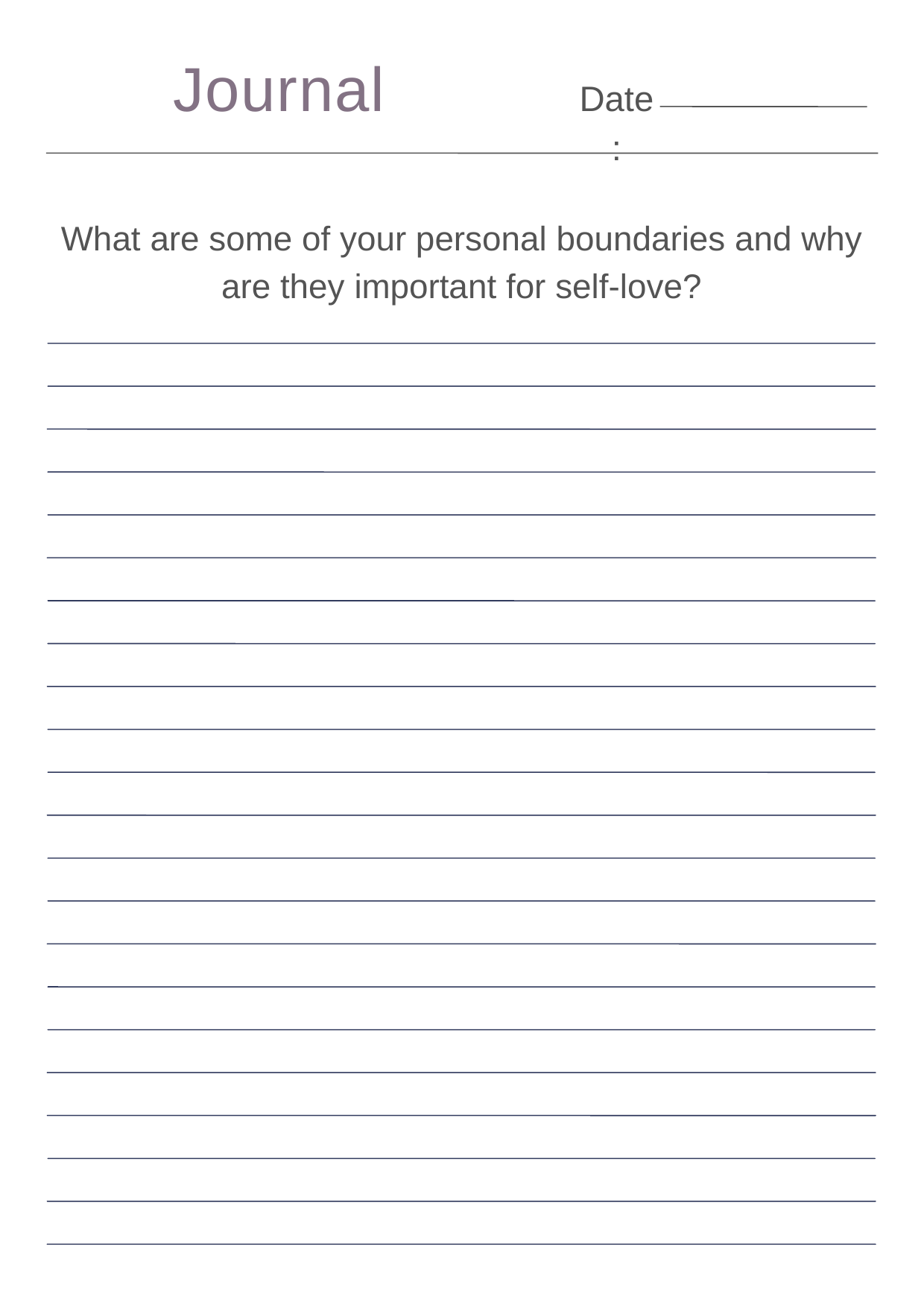

Journal
Date:

What are some of your personal boundaries and why are they important for self-love?